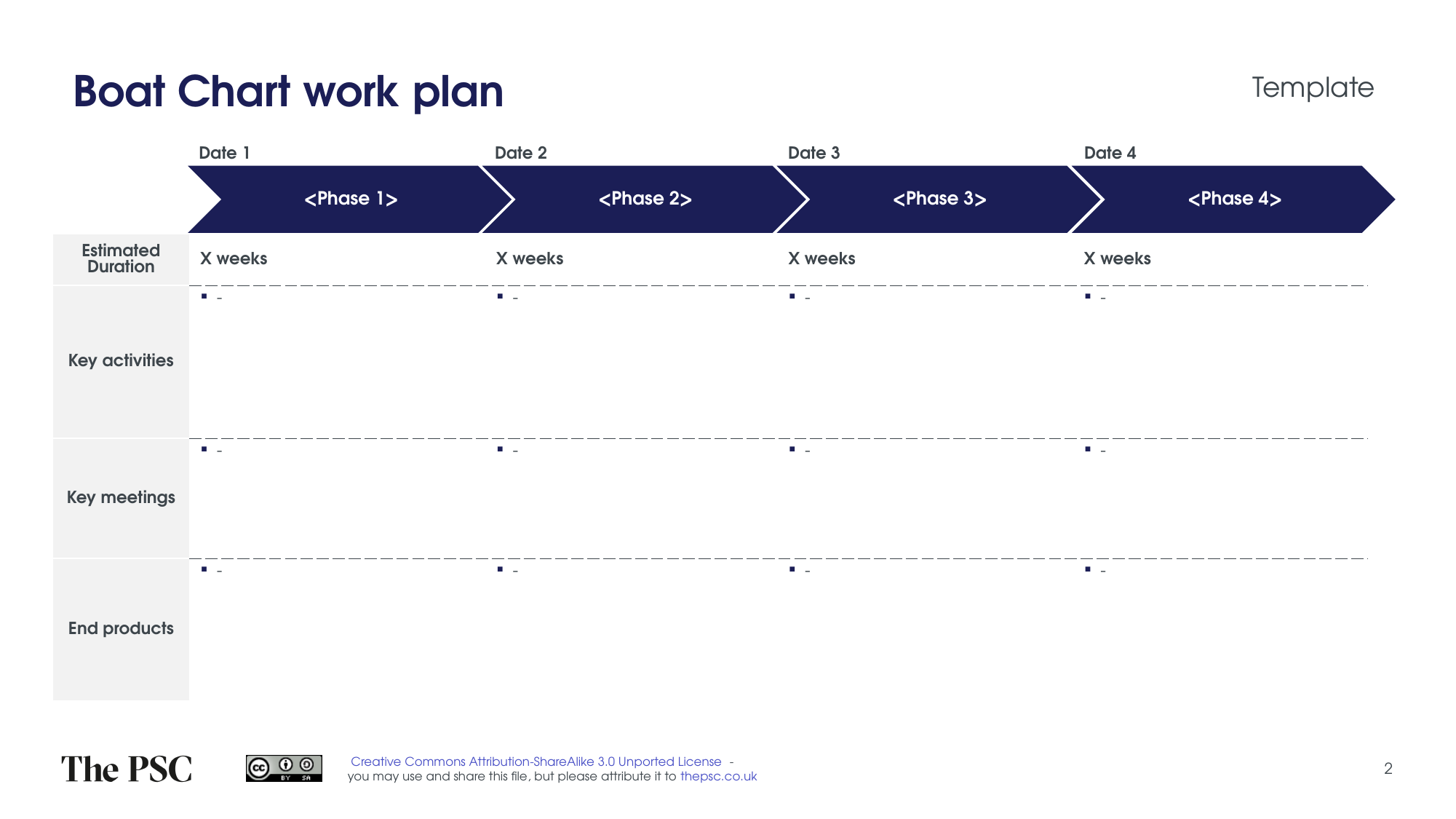

Boat Chart work plan
Template
Date 4
Date 1
Date 2
Date 3
<Phase 1>
<Phase 2>
<Phase 3>
<Phase 4>
| Estimated Duration | X weeks | X weeks | X weeks | X weeks |
| --- | --- | --- | --- | --- |
| Key activities | - | - | - | - |
| Key meetings | - | - | - | - |
| End products | - | - | - | - |
2